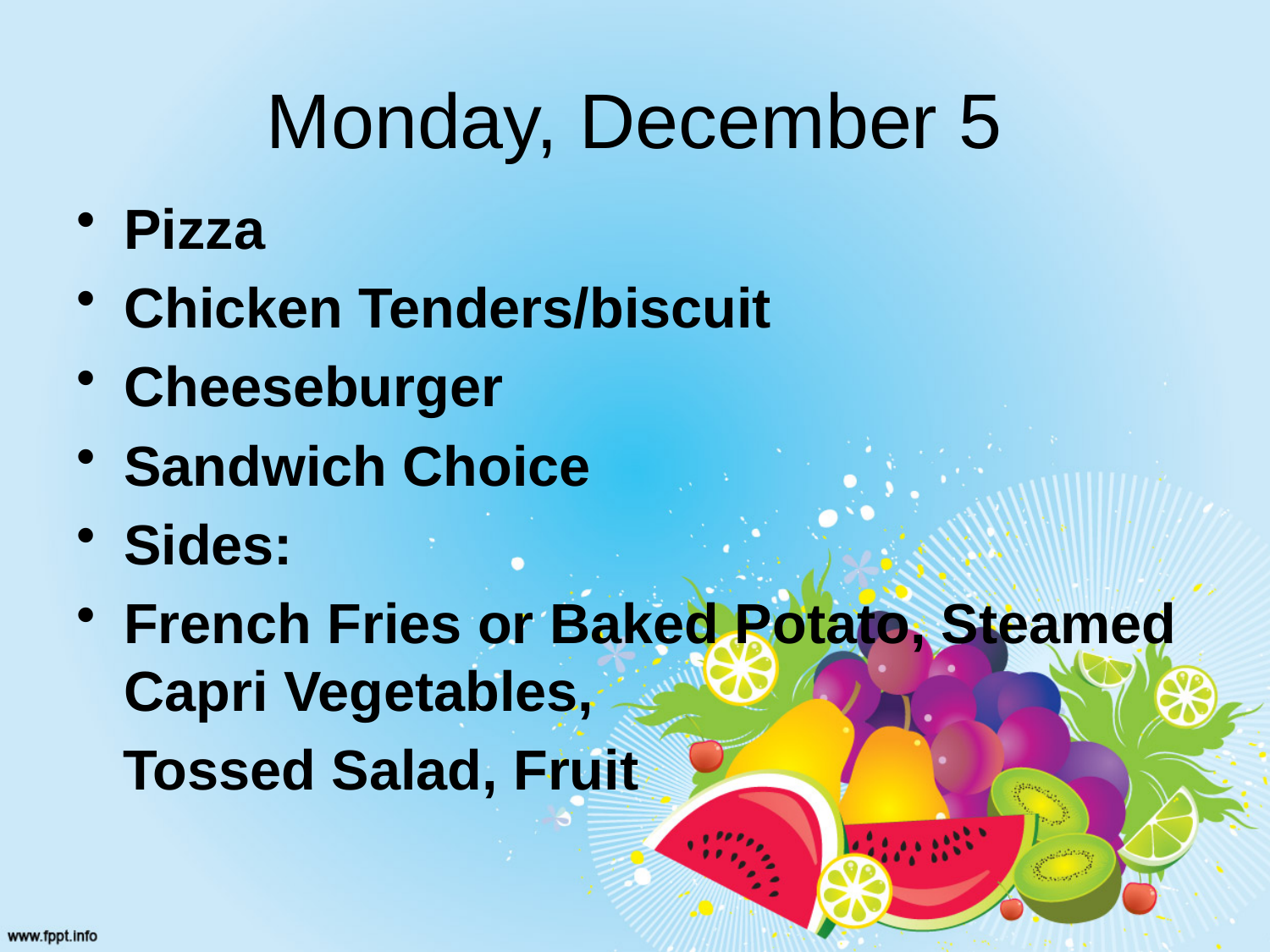

# Monday, December 5
Pizza
Chicken Tenders/biscuit
Cheeseburger
Sandwich Choice
Sides:
French Fries or Baked Potato, Steamed Capri Vegetables,
   Tossed Salad, Fruit